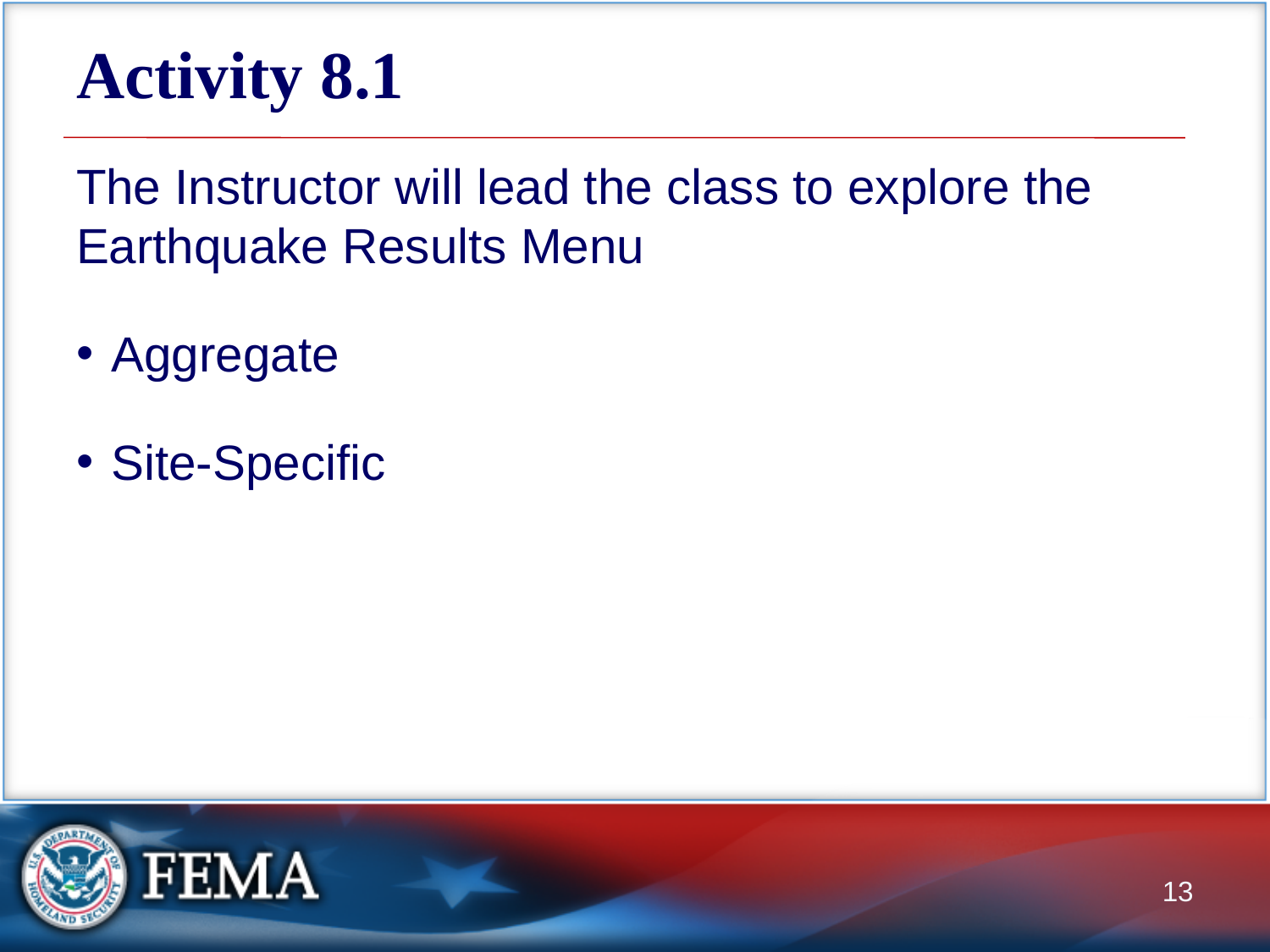

# Activity 8.1
The Instructor will lead the class to explore the Earthquake Results Menu
Aggregate
Site-Specific
13